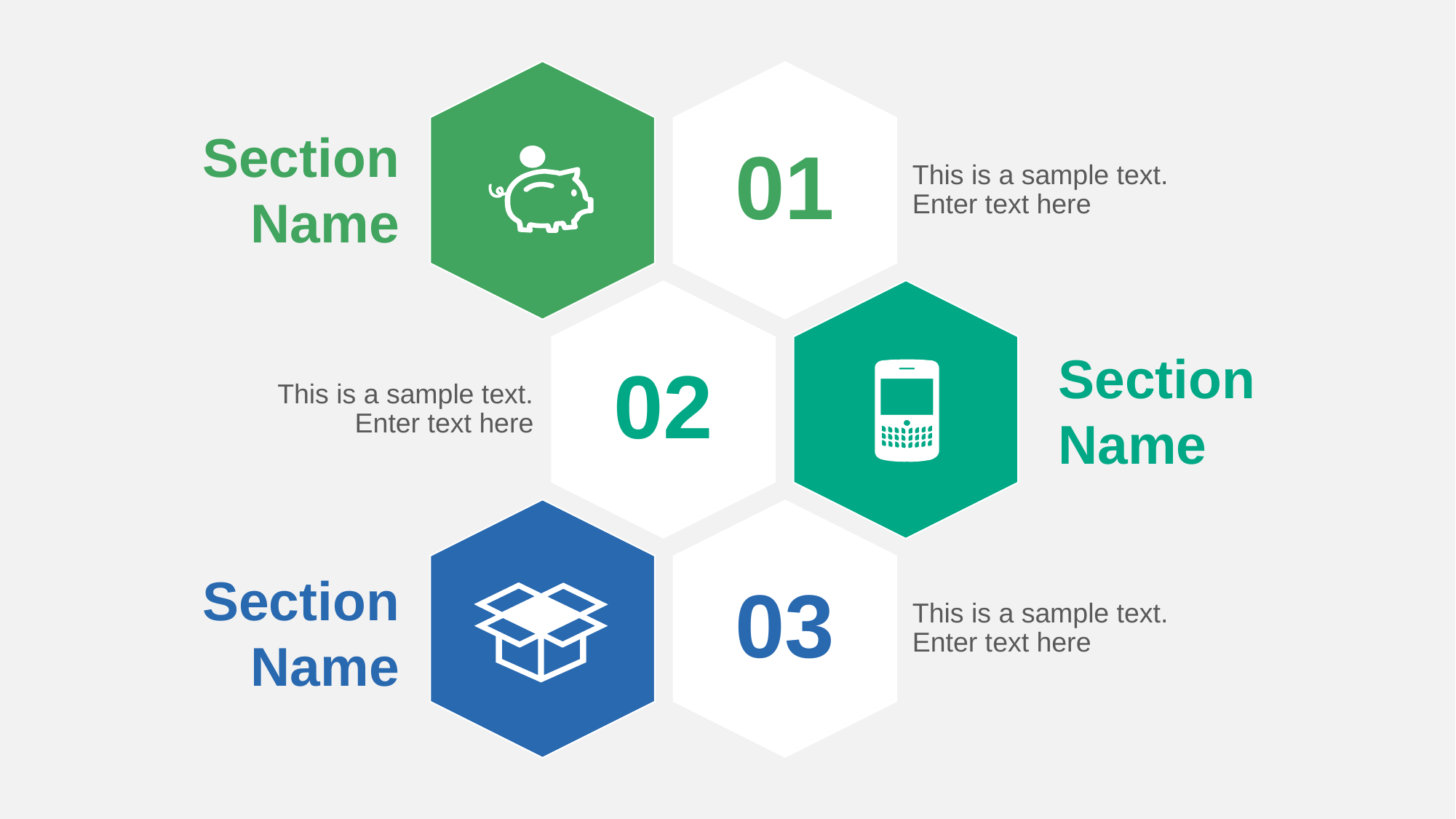

01
This is a sample text. Enter text here

02
This is a sample text. Enter text here

03
This is a sample text. Enter text here

Section Name

Section Name

Section Name